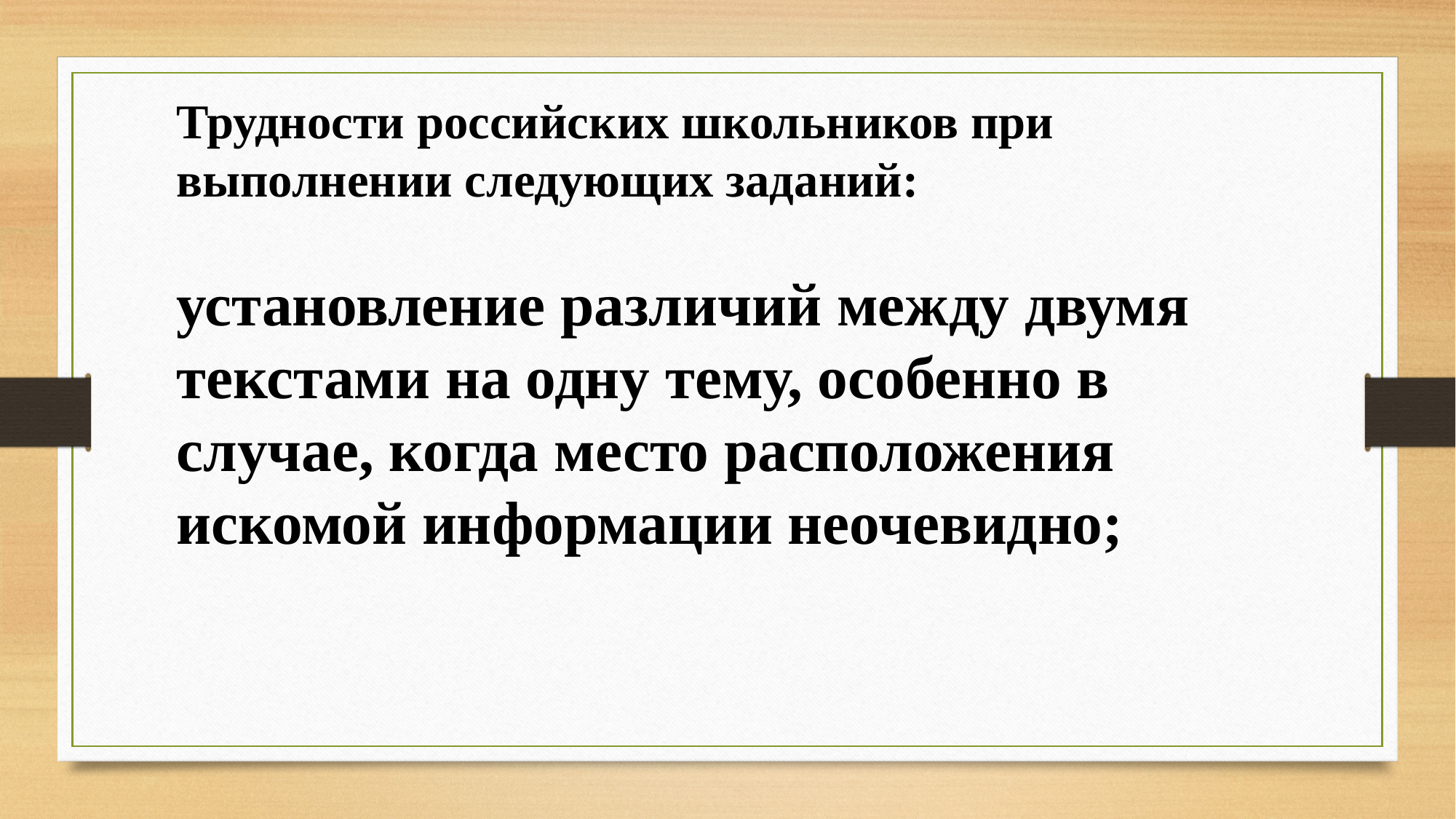

Трудности российских школьников при выполнении следующих заданий:

установление различий между двумя текстами на одну тему, особенно в случае, когда место расположения искомой информации неочевидно;